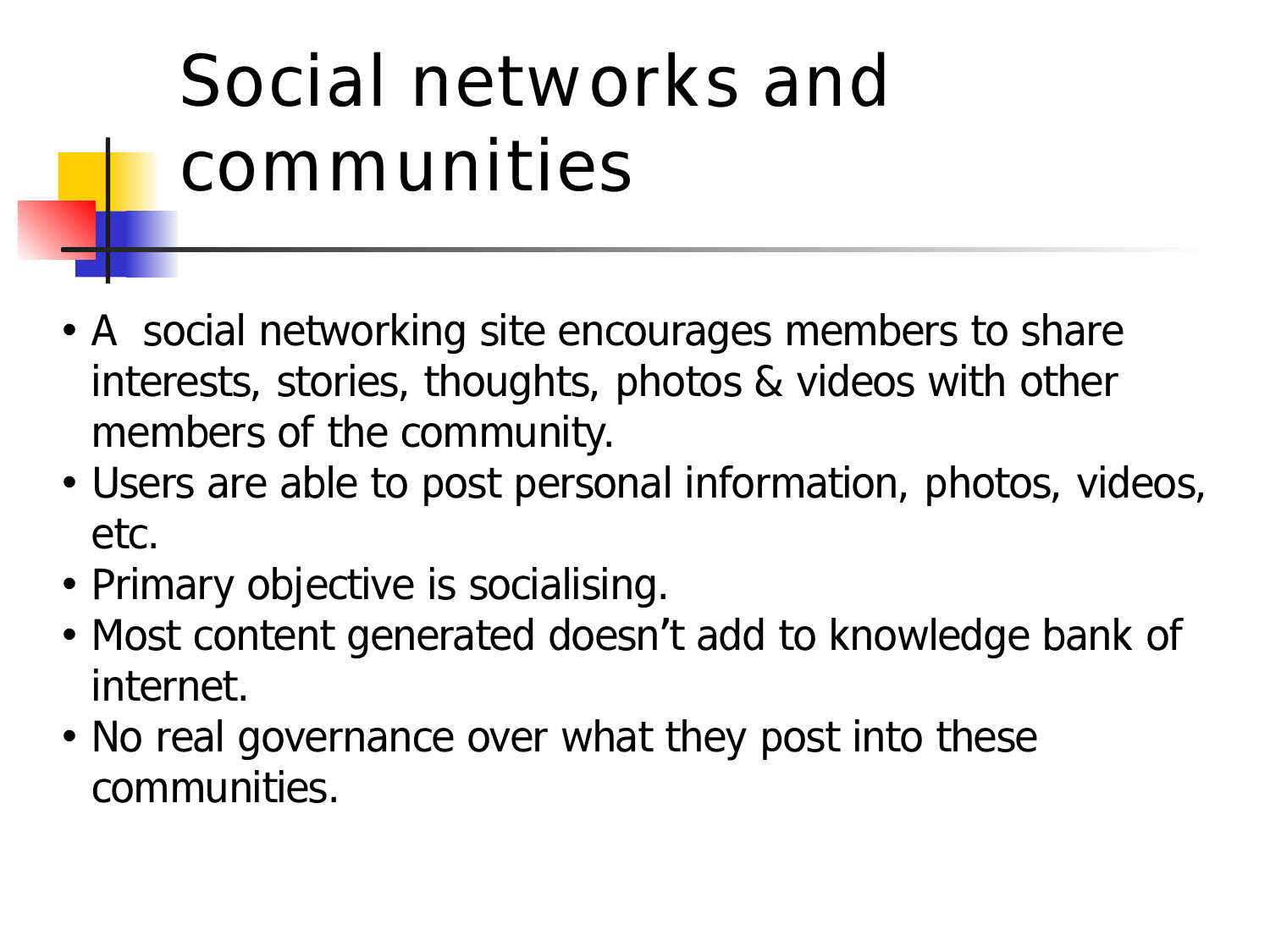

Social networks and communities

A  social networking site encourages members to share interests, stories, thoughts, photos & videos with other members of the community.
Users are able to post personal information, photos, videos, etc.
Primary objective is socialising.
Most content generated doesn’t add to knowledge bank of internet.
No real governance over what they post into these communities.